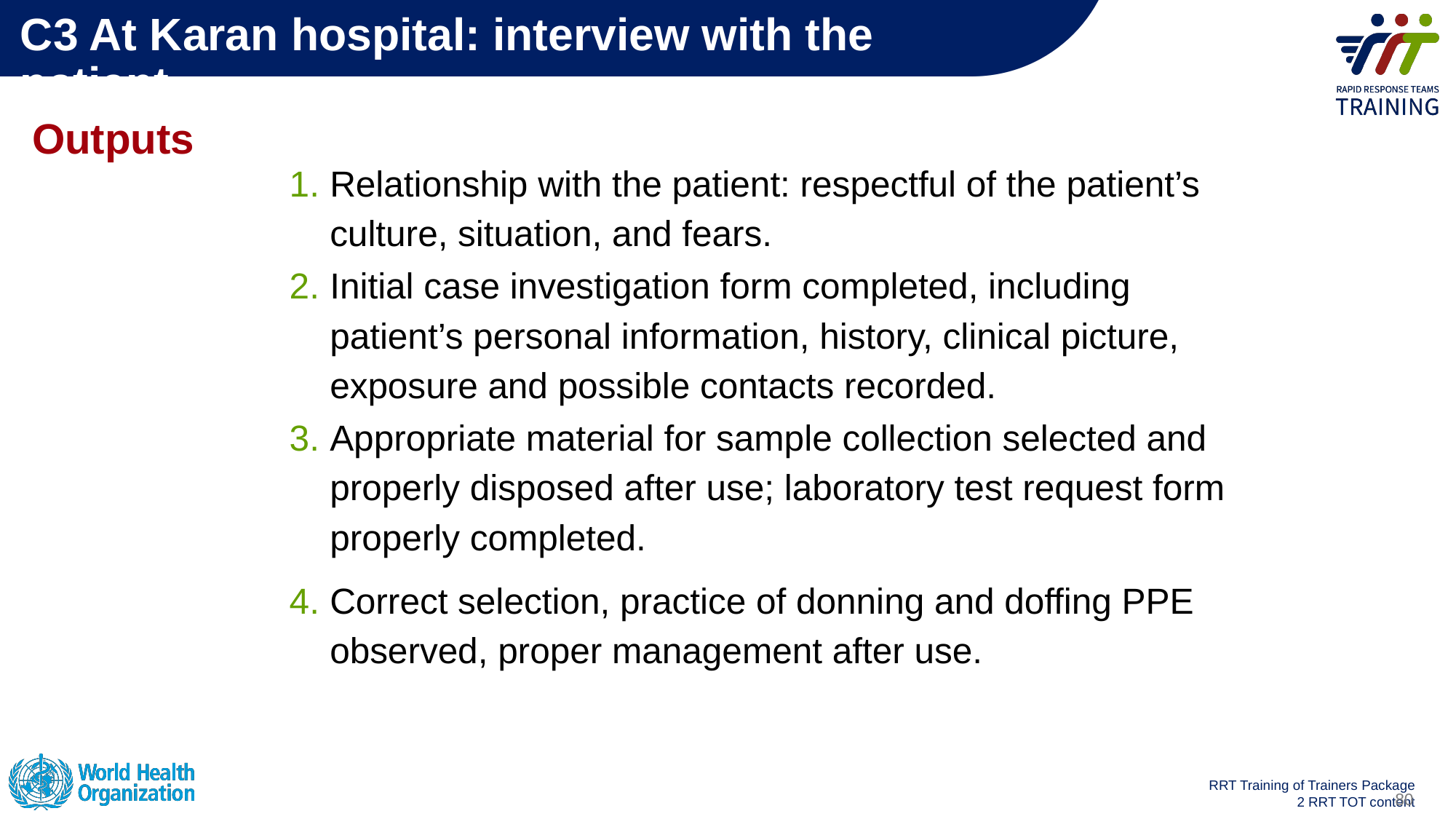

C3 At Karan hospital: interview with the patient
Outputs
Relationship with the patient: respectful of the patient’s culture, situation, and fears.
Initial case investigation form completed, including patient’s personal information, history, clinical picture, exposure and possible contacts recorded.
Appropriate material for sample collection selected and properly disposed after use; laboratory test request form properly completed.
Correct selection, practice of donning and doffing PPE observed, proper management after use.